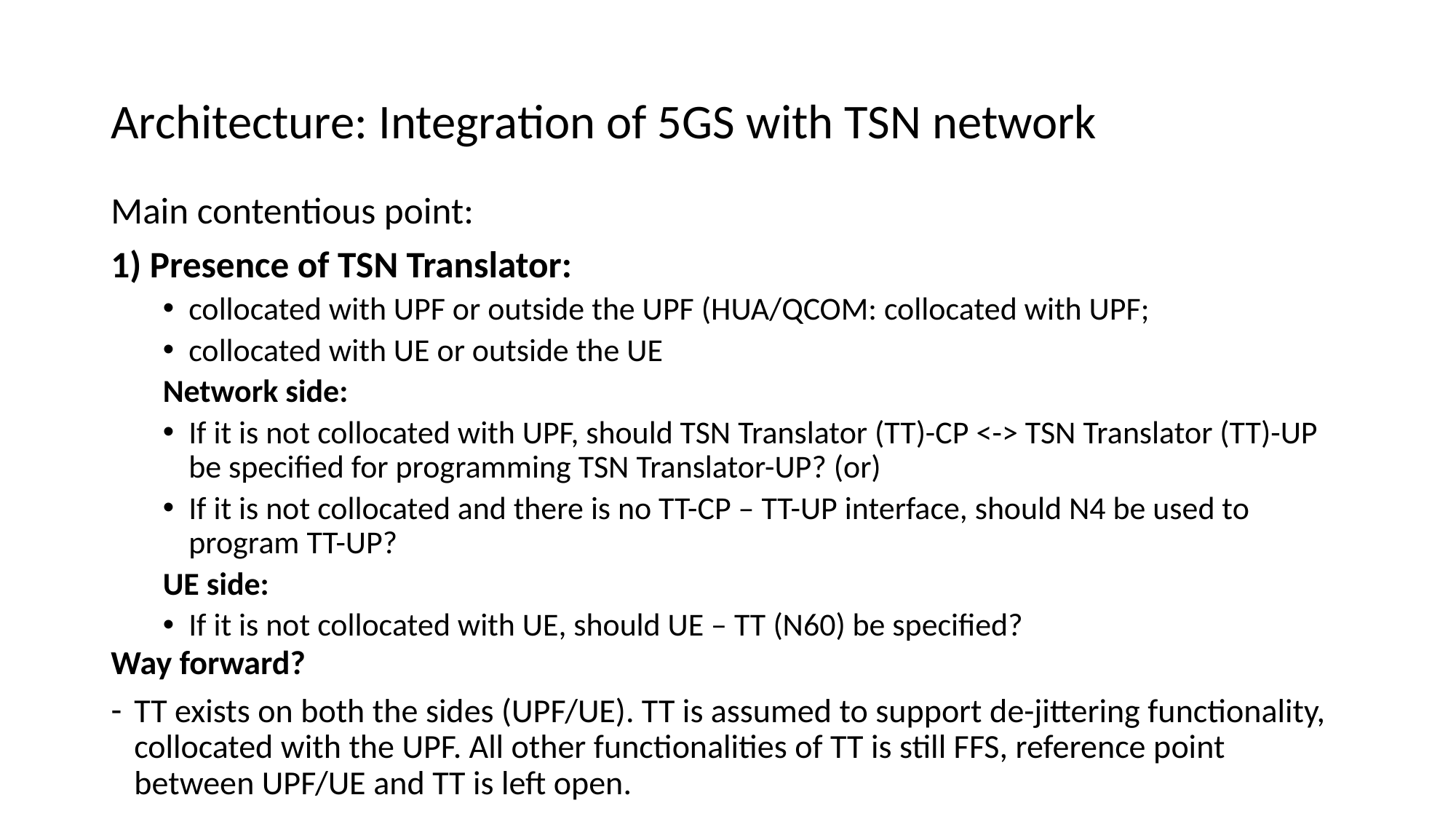

# Architecture: Integration of 5GS with TSN network
Main contentious point:
1) Presence of TSN Translator:
collocated with UPF or outside the UPF (HUA/QCOM: collocated with UPF;
collocated with UE or outside the UE
Network side:
If it is not collocated with UPF, should TSN Translator (TT)-CP <-> TSN Translator (TT)-UP be specified for programming TSN Translator-UP? (or)
If it is not collocated and there is no TT-CP – TT-UP interface, should N4 be used to program TT-UP?
UE side:
If it is not collocated with UE, should UE – TT (N60) be specified?

Way forward?
TT exists on both the sides (UPF/UE). TT is assumed to support de-jittering functionality, collocated with the UPF. All other functionalities of TT is still FFS, reference point between UPF/UE and TT is left open.